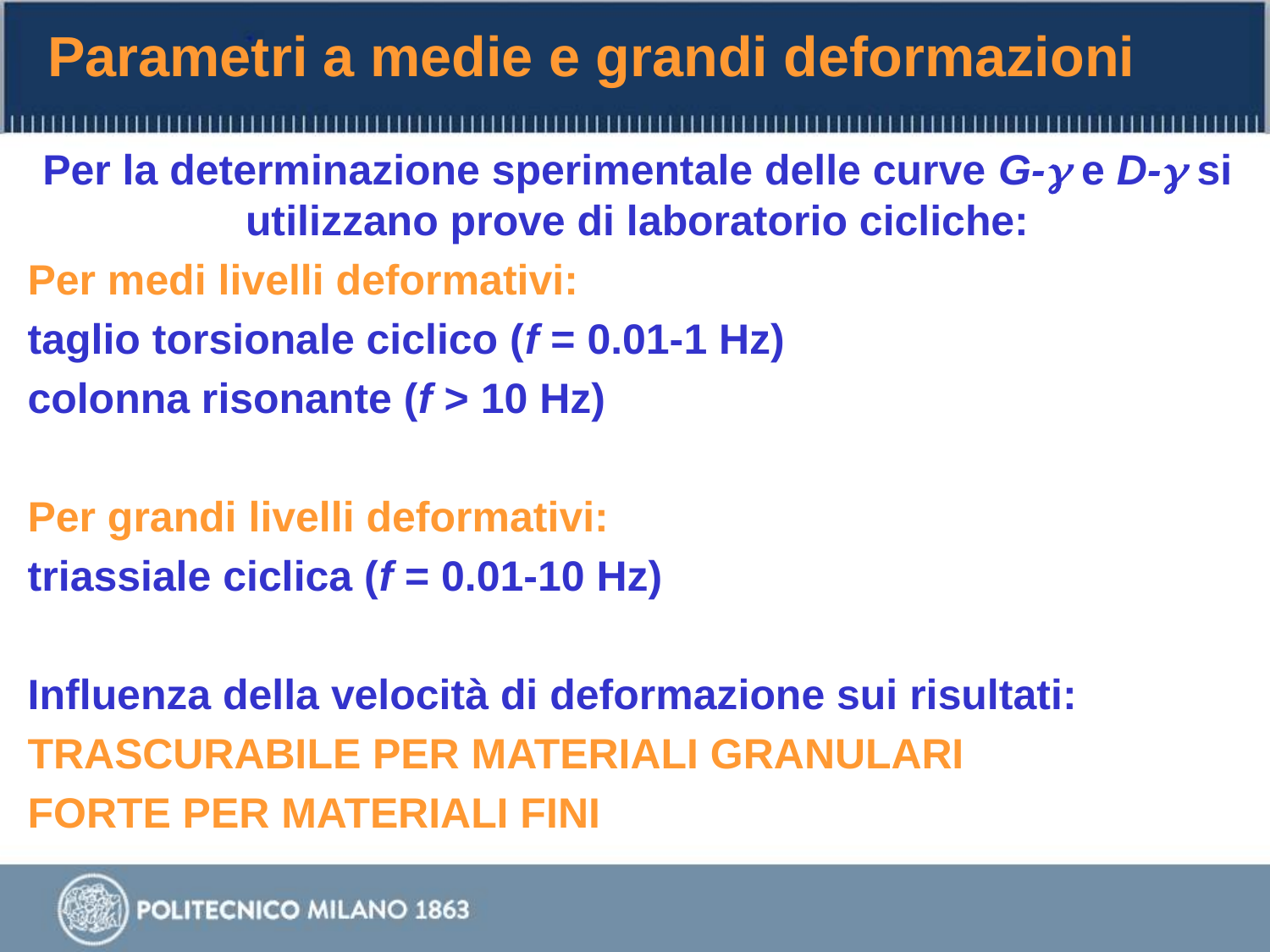

# Parametri a medie e grandi deformazioni
Per la determinazione sperimentale delle curve G-γ e D-γ si utilizzano prove di laboratorio cicliche:
Per medi livelli deformativi:
taglio torsionale ciclico (f = 0.01-1 Hz)
colonna risonante (f > 10 Hz)

Per grandi livelli deformativi:
triassiale ciclica (f = 0.01-10 Hz)

Influenza della velocità di deformazione sui risultati:
TRASCURABILE PER MATERIALI GRANULARI
FORTE PER MATERIALI FINI